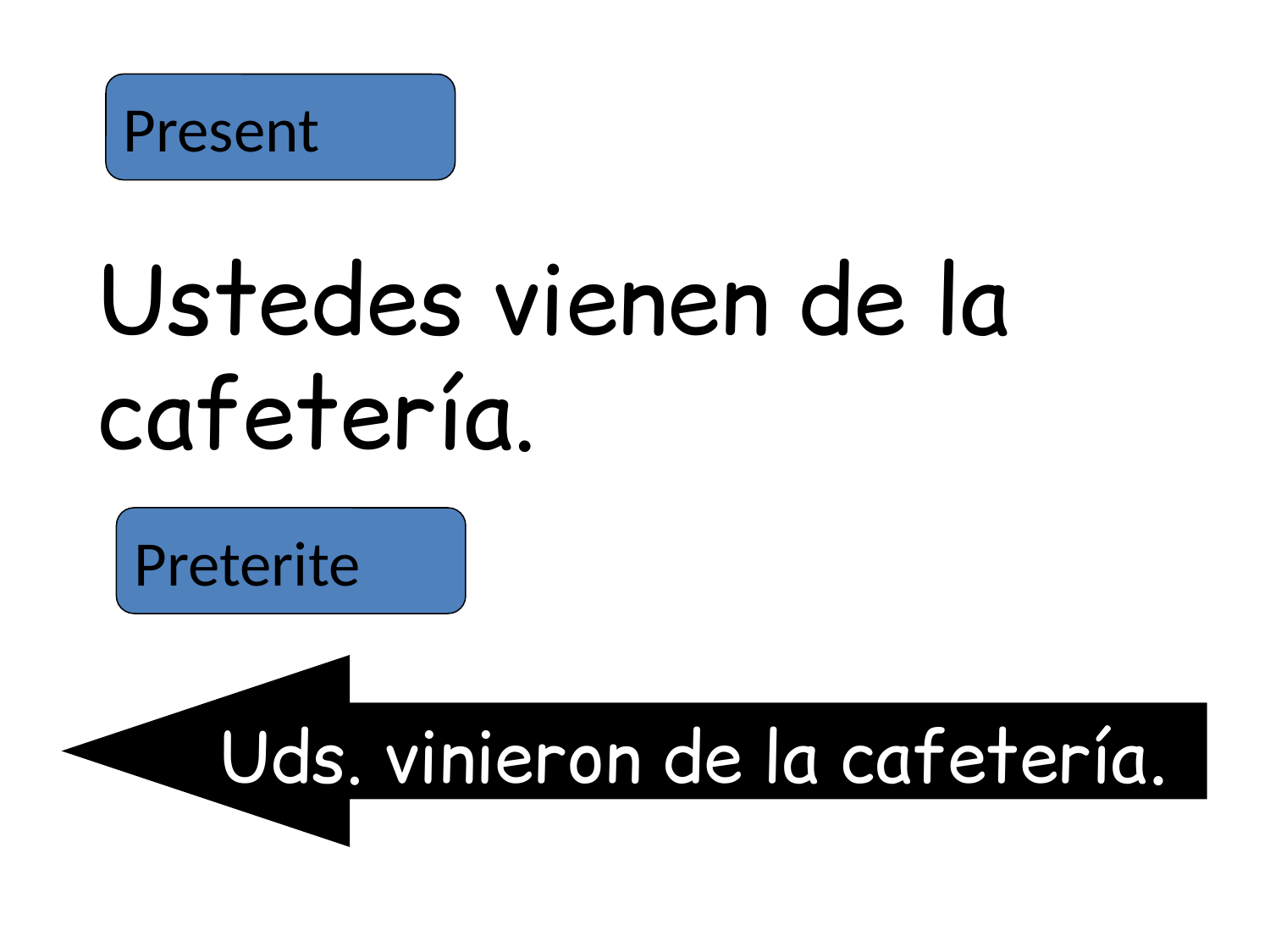

Present
Ustedes vienen de la cafetería.
Preterite
Uds. vinieron de la cafetería.